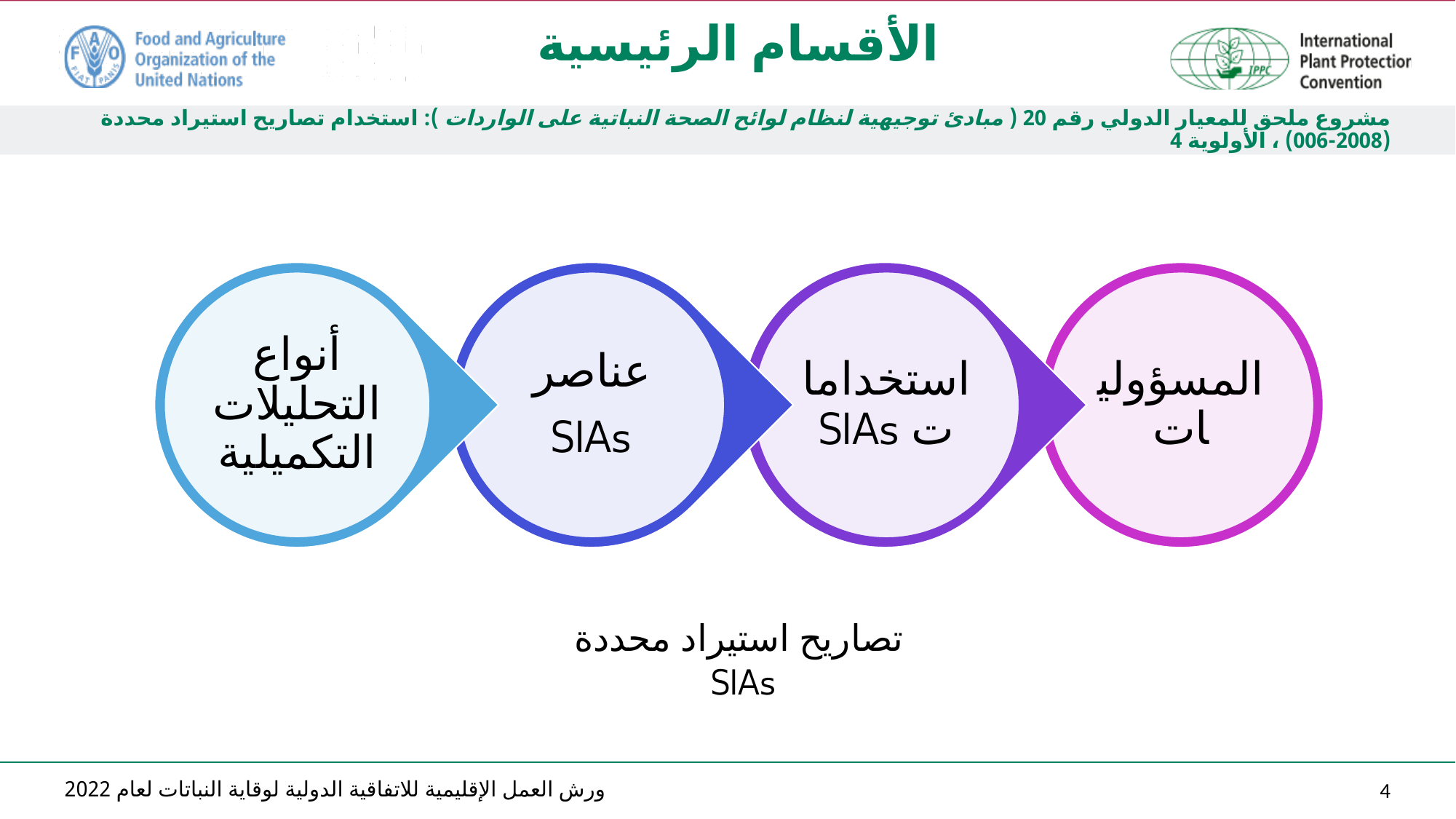

الأقسام الرئيسية
المسؤوليات
استخدامات SIAs
عناصر
SIAs
أنواع التحليلات التكميلية
تصاريح استيراد محددة
SIAs